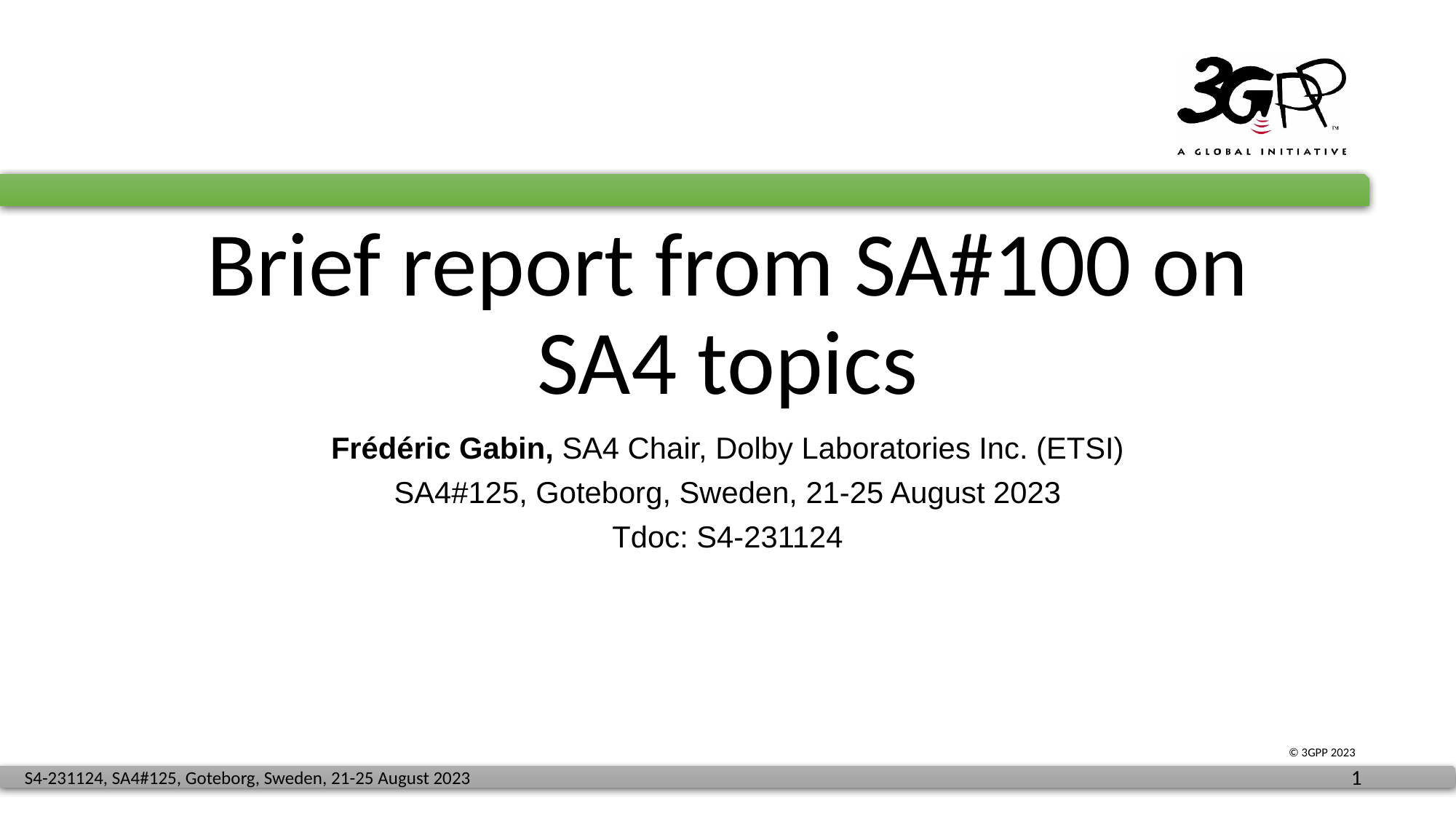

# Brief report from SA#100 on SA4 topics
Frédéric Gabin, SA4 Chair, Dolby Laboratories Inc. (ETSI)
SA4#125, Goteborg, Sweden, 21-25 August 2023
Tdoc: S4-231124